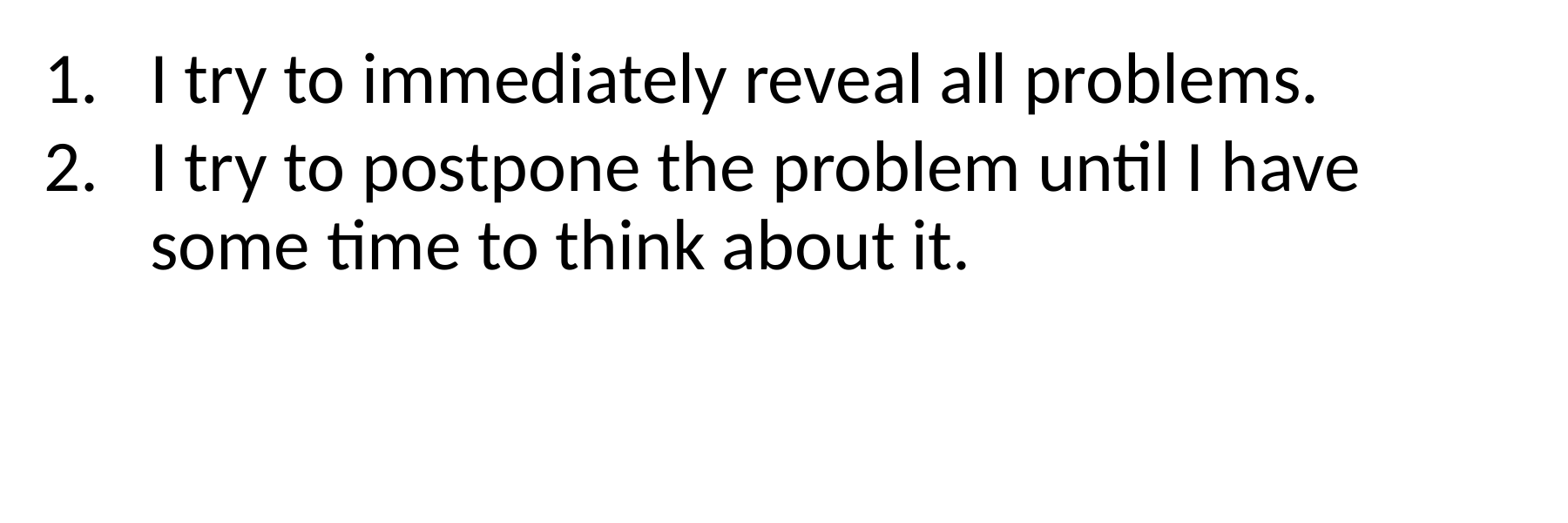

I try to immediately reveal all problems.
I try to postpone the problem until I have some time to think about it.